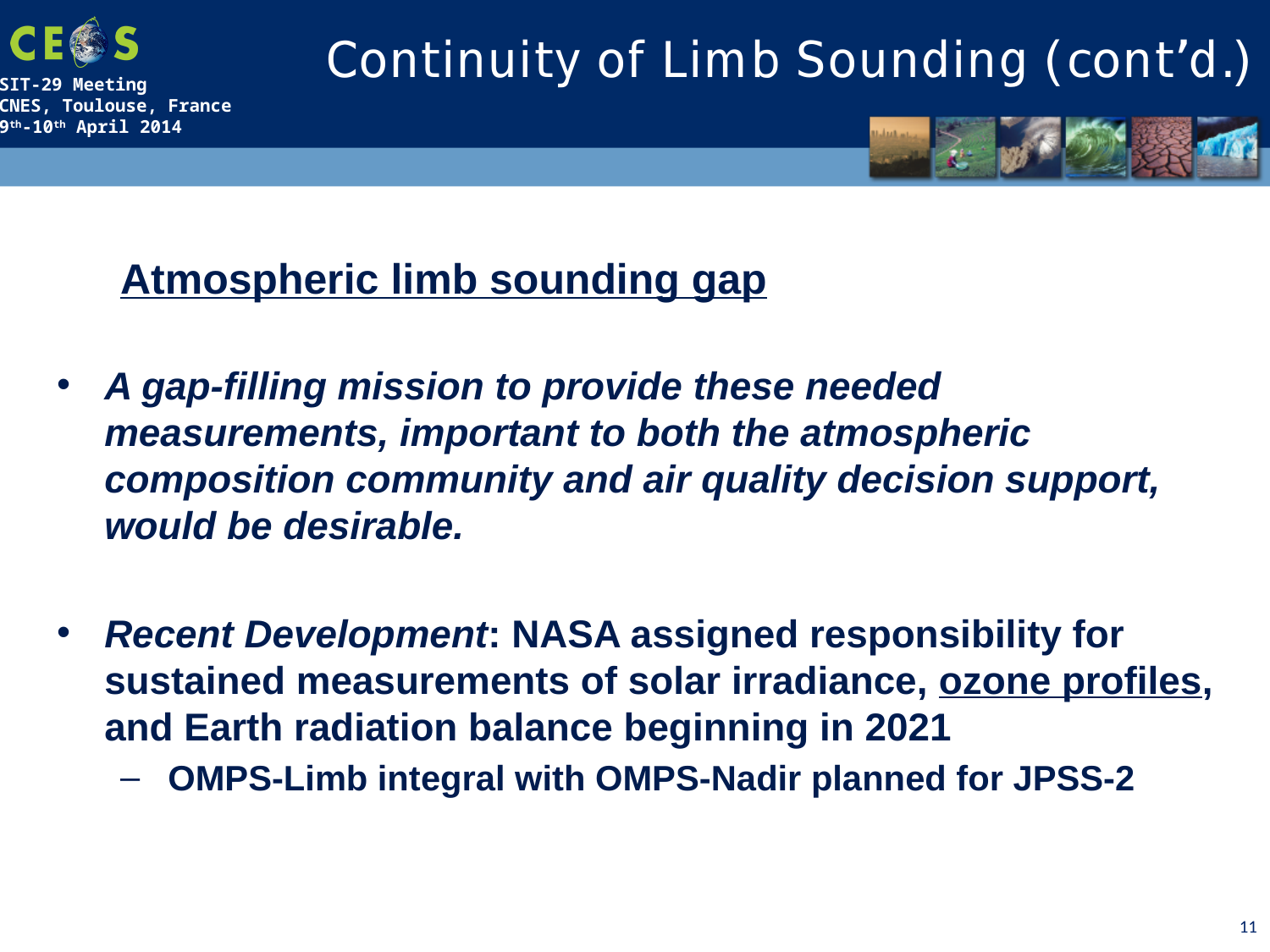

Continuity of Limb Sounding (cont’d.)

Atmospheric limb sounding gap

A gap-filling mission to provide these needed measurements, important to both the atmospheric composition community and air quality decision support, would be desirable.

Recent Development: NASA assigned responsibility for sustained measurements of solar irradiance, ozone profiles, and Earth radiation balance beginning in 2021
OMPS-Limb integral with OMPS-Nadir planned for JPSS-2
11